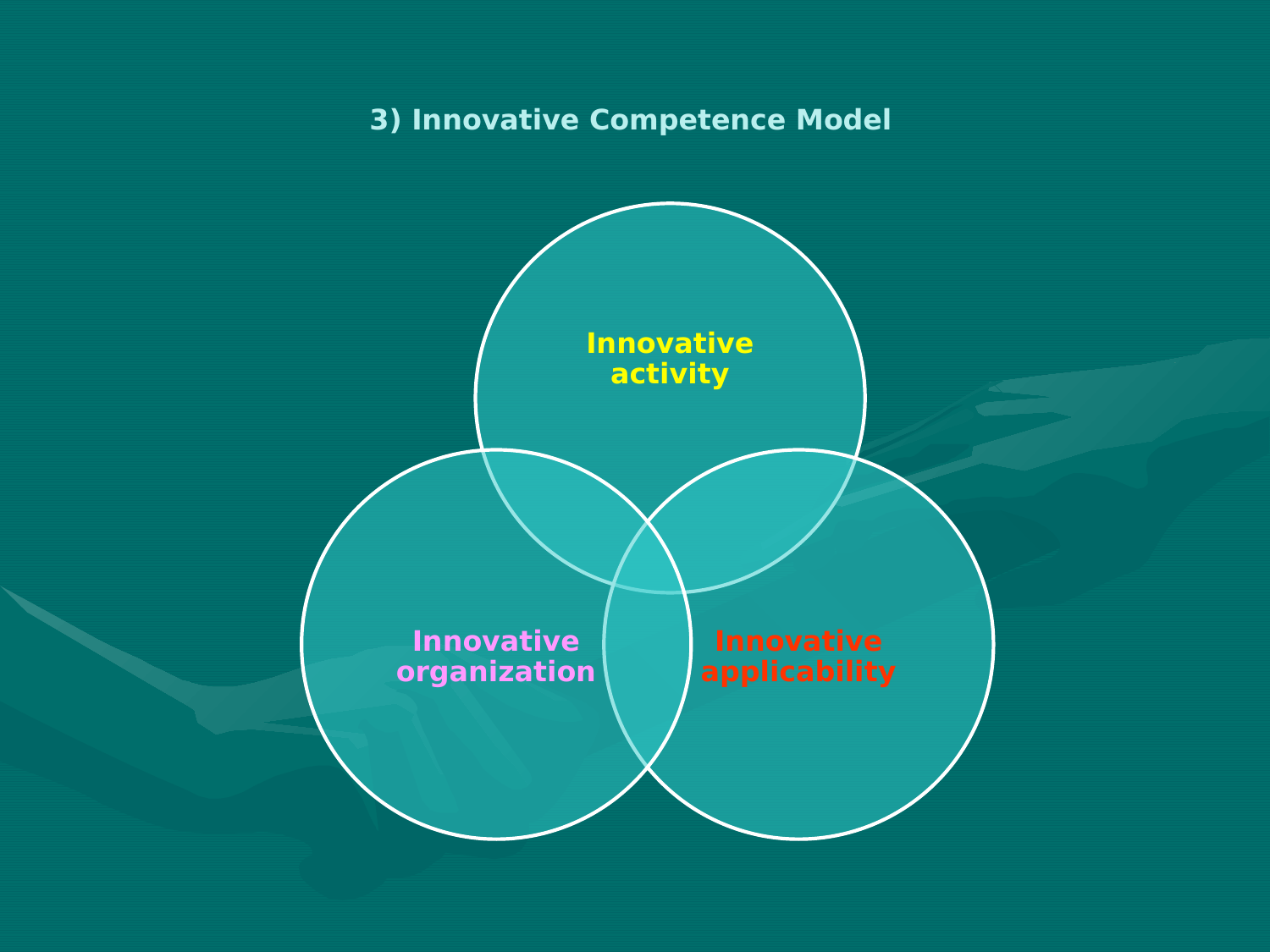

# 3) Innovative Competence Model
Innovative activity
Innovative applicability
Innovative organization